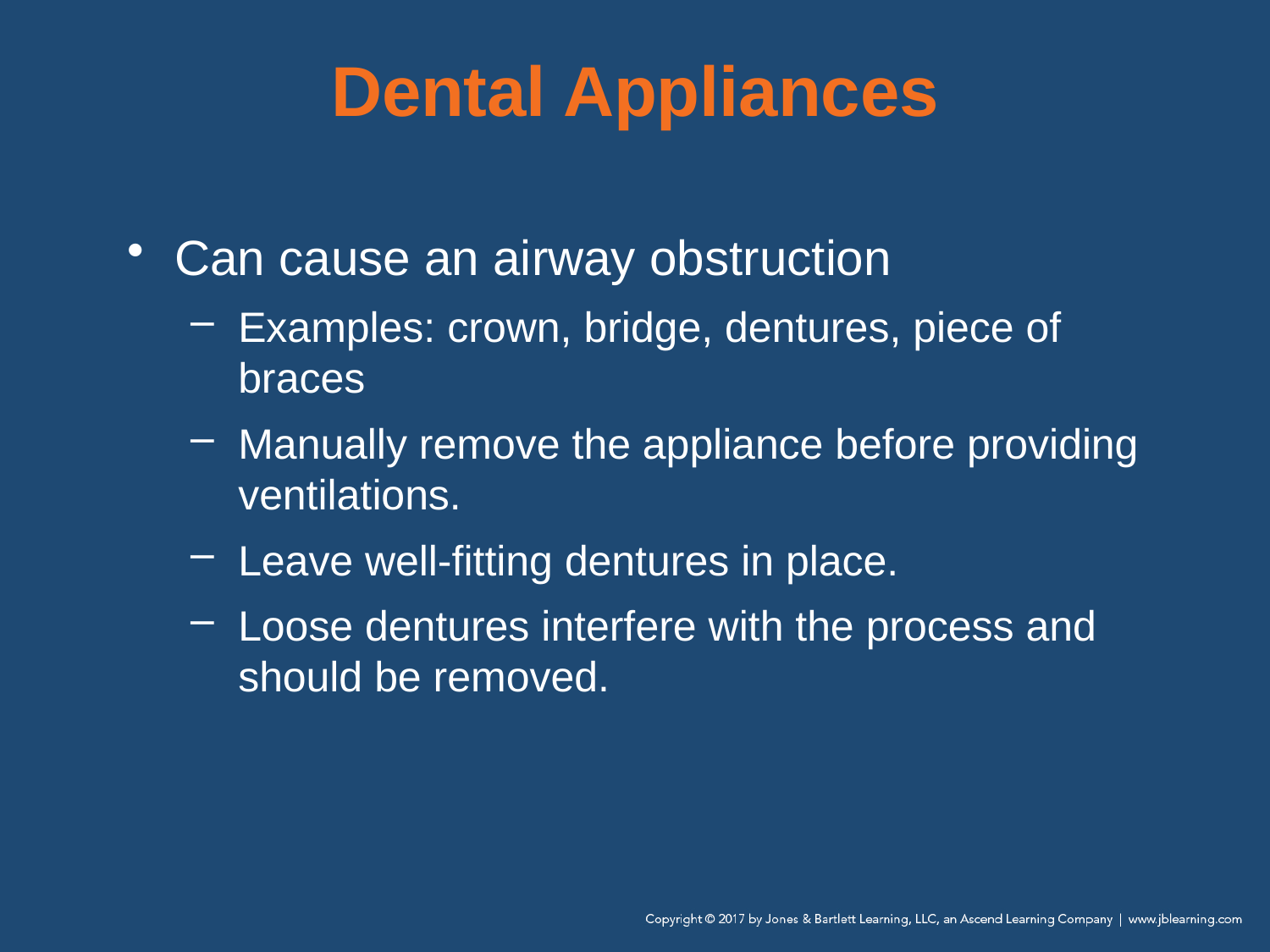

# Dental Appliances
Can cause an airway obstruction
Examples: crown, bridge, dentures, piece of braces
Manually remove the appliance before providing ventilations.
Leave well-fitting dentures in place.
Loose dentures interfere with the process and should be removed.